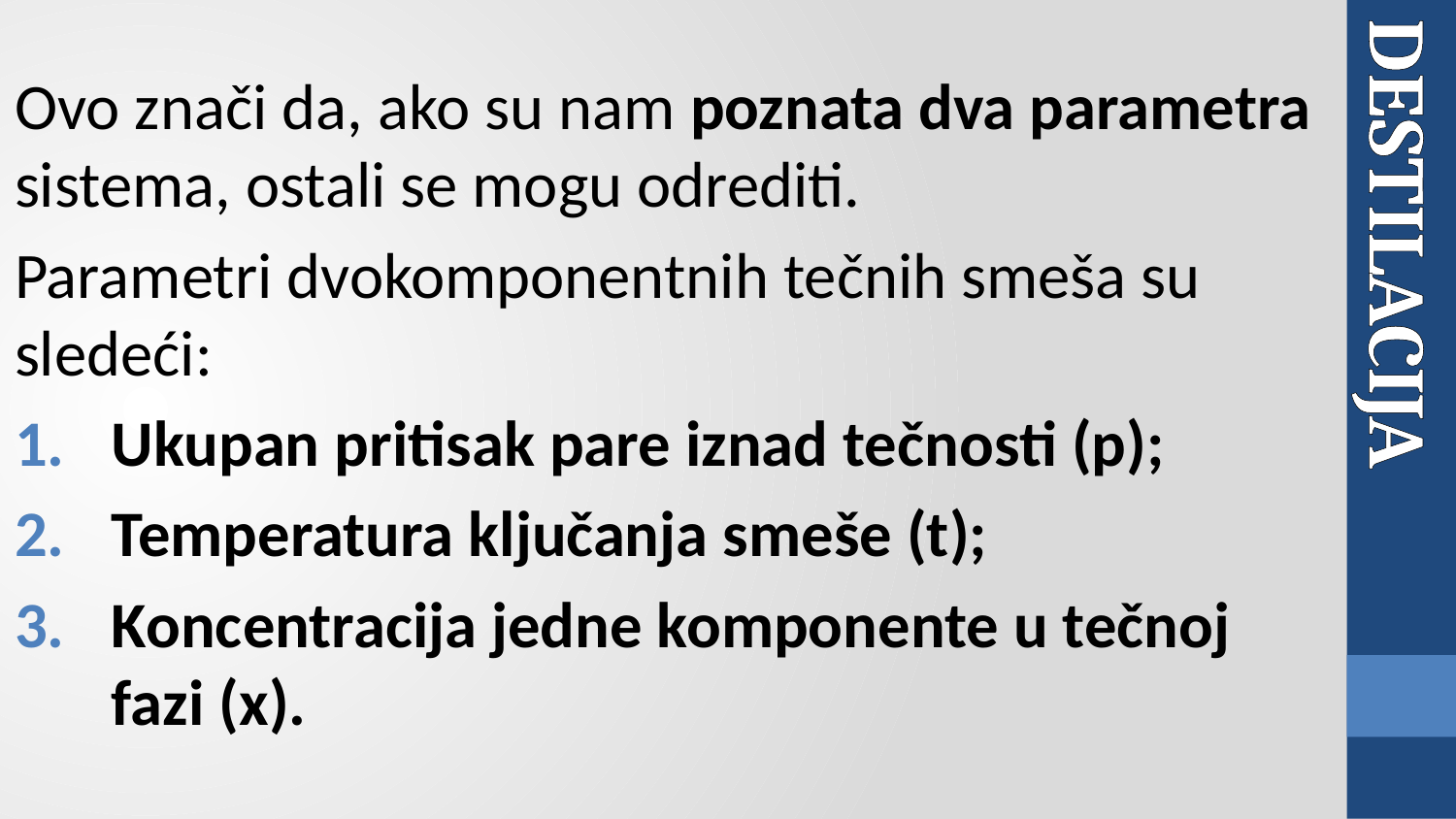

Ovo znači da, ako su nam poznata dva parametra sistema, ostali se mogu odrediti.
Parametri dvokomponentnih tečnih smeša su sledeći:
Ukupan pritisak pare iznad tečnosti (p);
Temperatura ključanja smeše (t);
Koncentracija jedne komponente u tečnoj fazi (x).
# DESTILACIJA